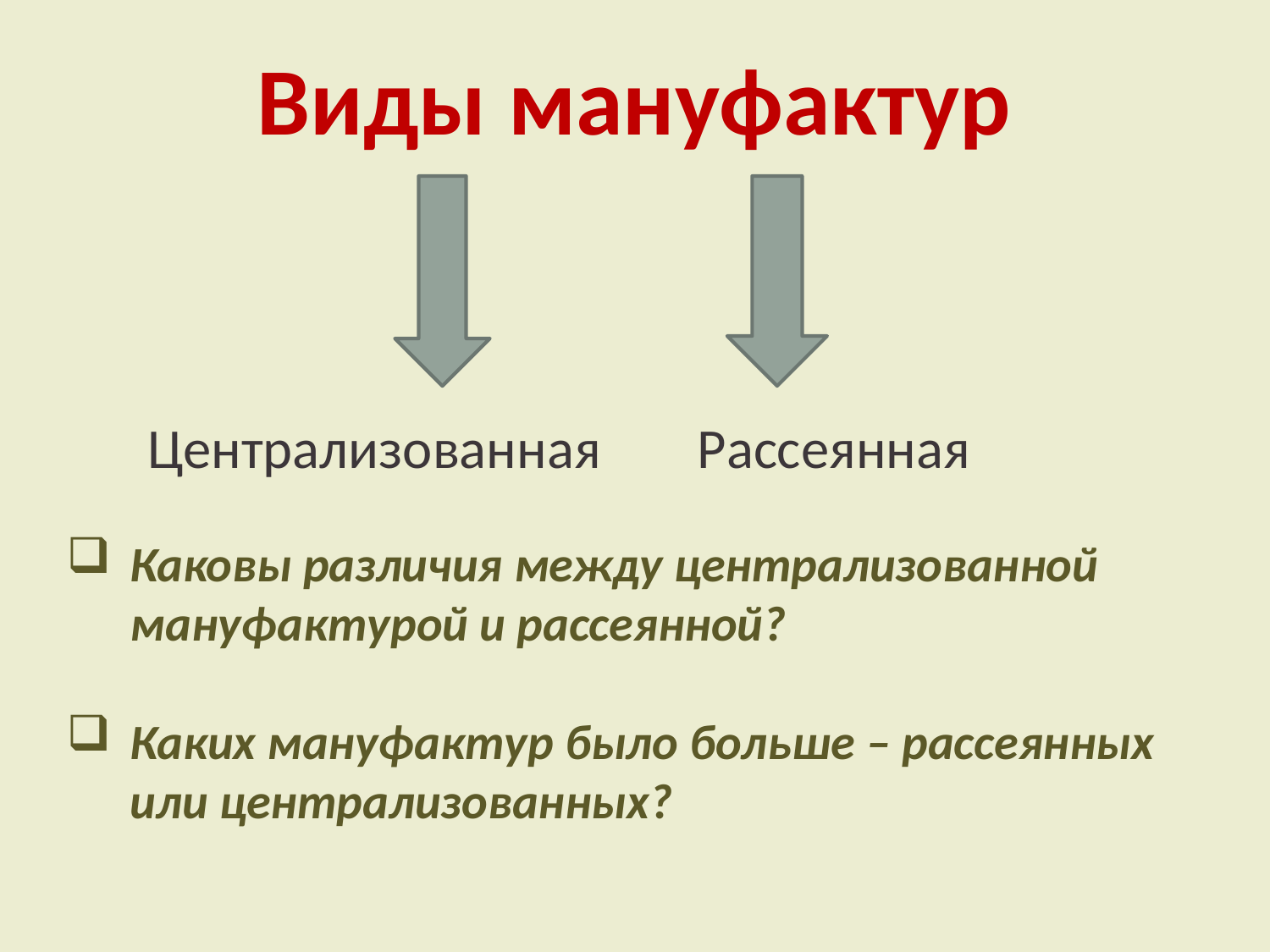

# Виды мануфактур

Рассеянная
Централизованная
Каковы различия между централизованной мануфактурой и рассеянной?

Каких мануфактур было больше – рассеянных или централизованных?